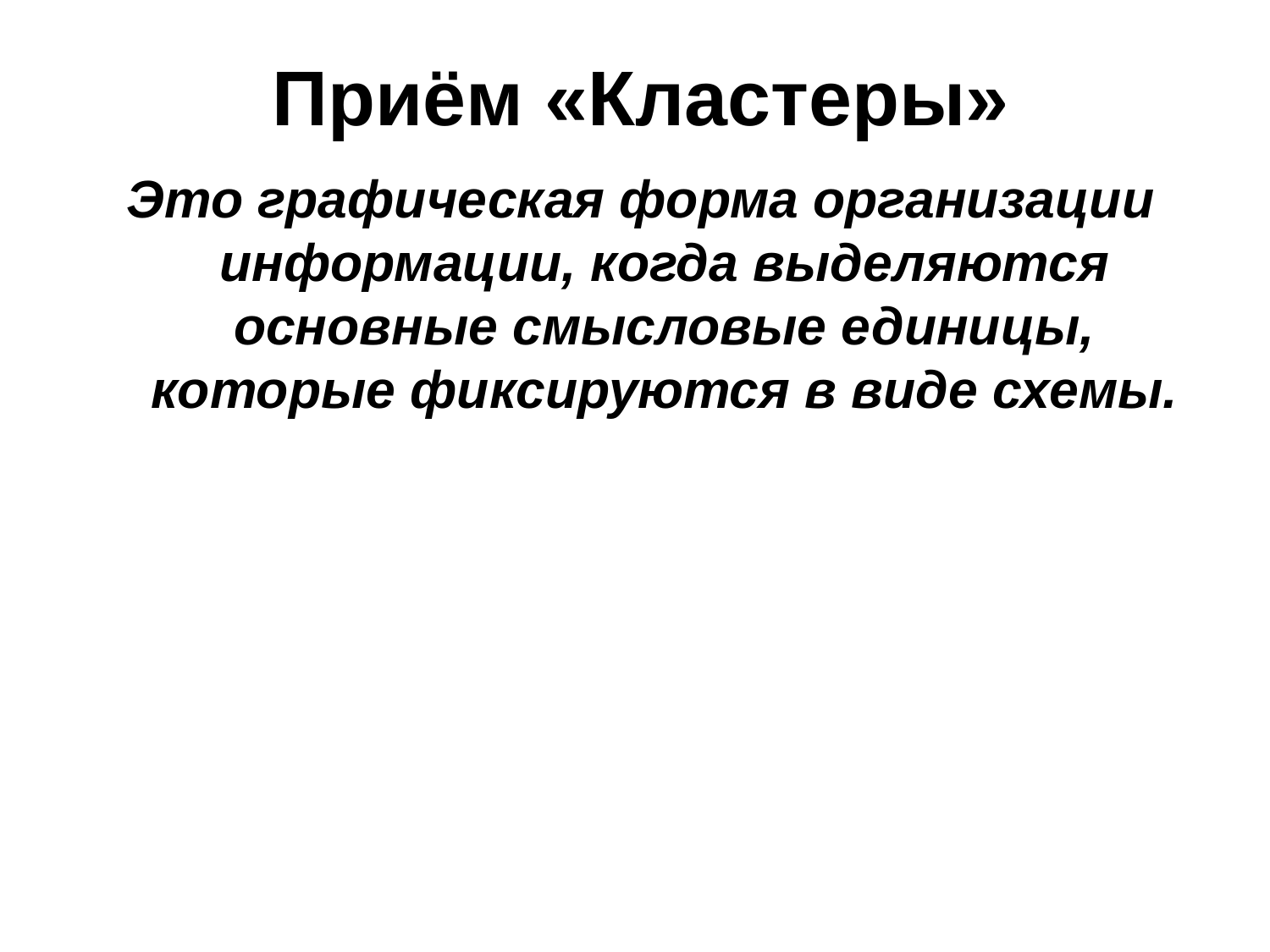

# Приём «Кластеры»
Это графическая форма организации информации, когда выделяются основные смысловые единицы, которые фиксируются в виде схемы.